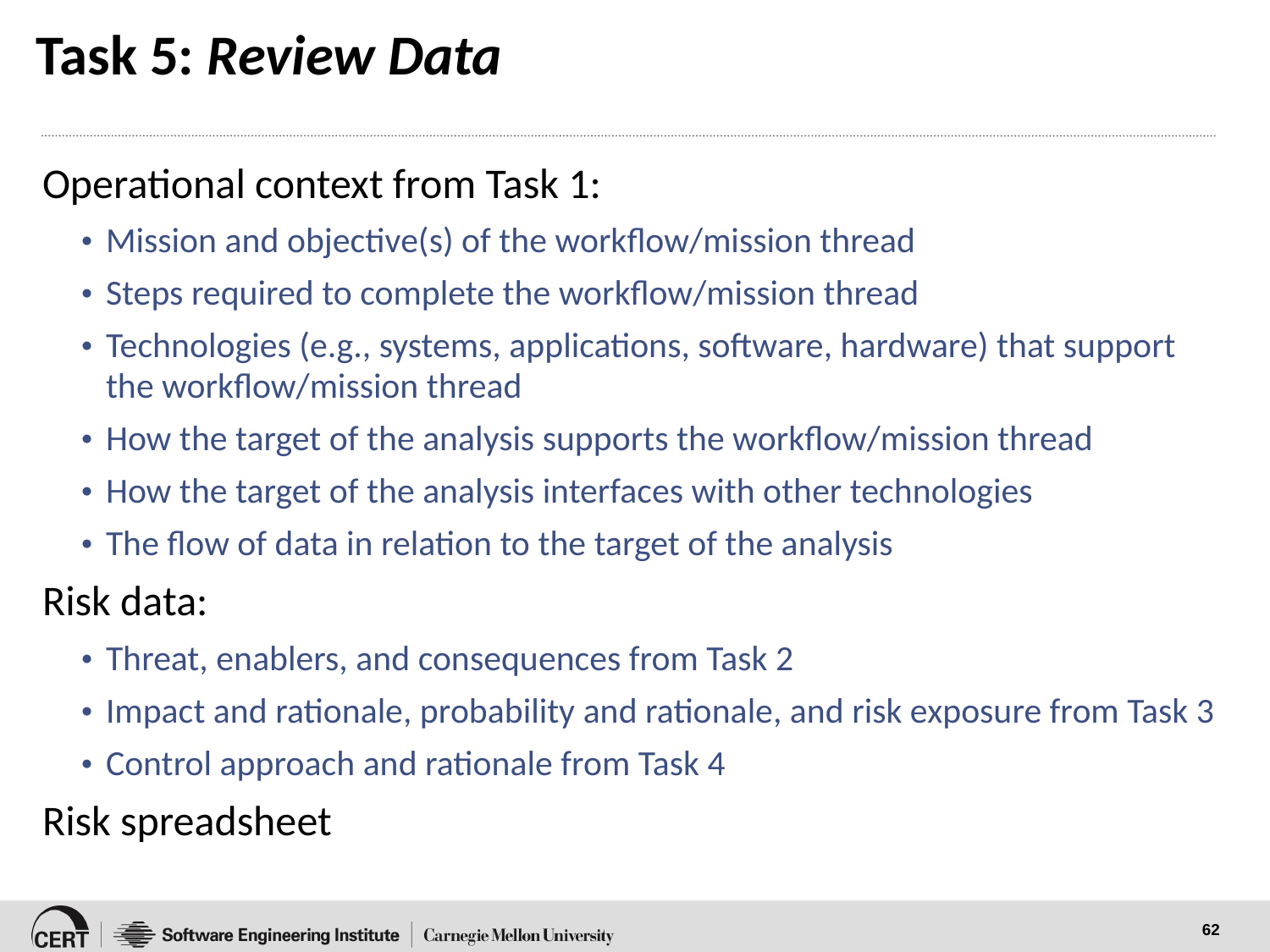

# Task 5: Review Data
Operational context from Task 1:
Mission and objective(s) of the workflow/mission thread
Steps required to complete the workflow/mission thread
Technologies (e.g., systems, applications, software, hardware) that support the workflow/mission thread
How the target of the analysis supports the workflow/mission thread
How the target of the analysis interfaces with other technologies
The flow of data in relation to the target of the analysis
Risk data:
Threat, enablers, and consequences from Task 2
Impact and rationale, probability and rationale, and risk exposure from Task 3
Control approach and rationale from Task 4
Risk spreadsheet